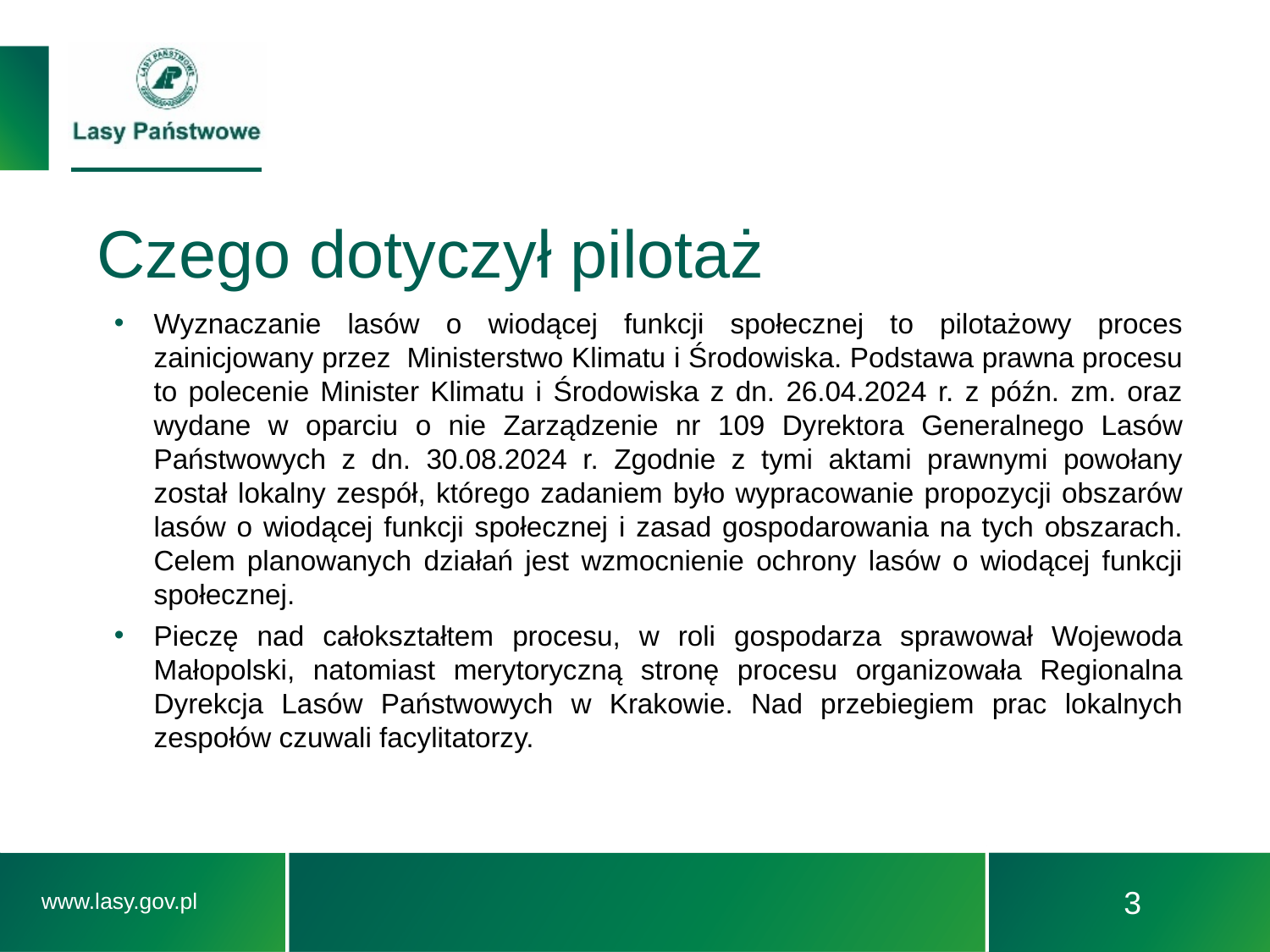

# Czego dotyczył pilotaż
Wyznaczanie lasów o wiodącej funkcji społecznej to pilotażowy proces zainicjowany przez  Ministerstwo Klimatu i Środowiska. Podstawa prawna procesu to polecenie Minister Klimatu i Środowiska z dn. 26.04.2024 r. z późn. zm. oraz wydane w oparciu o nie Zarządzenie nr 109 Dyrektora Generalnego Lasów Państwowych z dn. 30.08.2024 r. Zgodnie z tymi aktami prawnymi powołany został lokalny zespół, którego zadaniem było wypracowanie propozycji obszarów lasów o wiodącej funkcji społecznej i zasad gospodarowania na tych obszarach. Celem planowanych działań jest wzmocnienie ochrony lasów o wiodącej funkcji społecznej.
Pieczę nad całokształtem procesu, w roli gospodarza sprawował Wojewoda Małopolski, natomiast merytoryczną stronę procesu organizowała Regionalna Dyrekcja Lasów Państwowych w Krakowie. Nad przebiegiem prac lokalnych zespołów czuwali facylitatorzy.